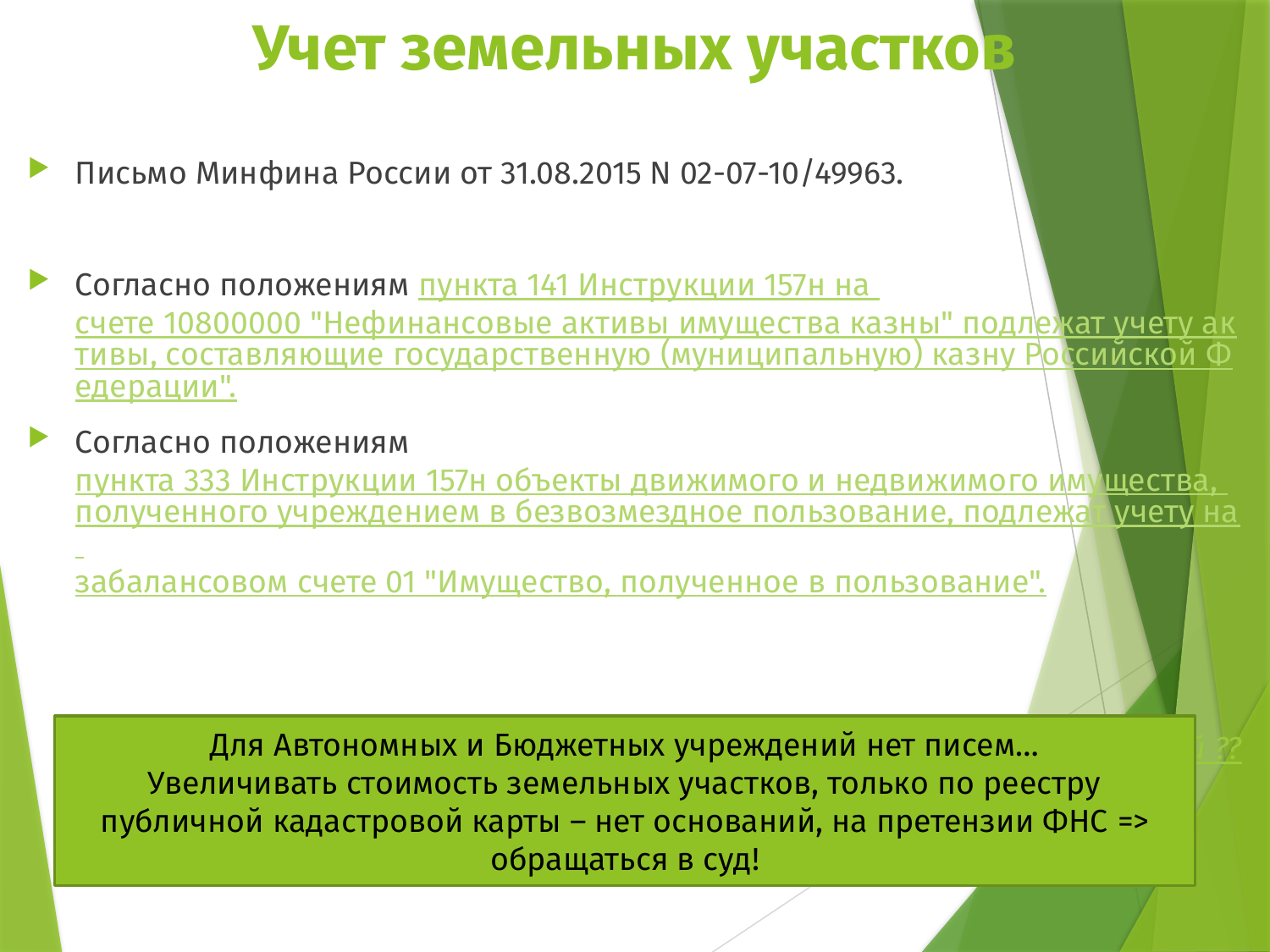

# Учет земельных участков
Письмо Минфина России от 31.08.2015 N 02-07-10/49963.

Согласно положениям пункта 141 Инструкции 157н на счете 10800000 "Нефинансовые активы имущества казны" подлежат учету активы, составляющие государственную (муниципальную) казну Российской Федерации".
Согласно положениям пункта 333 Инструкции 157н объекты движимого и недвижимого имущества, полученного учреждением в безвозмездное пользование, подлежат учету на забалансовом счете 01 "Имущество, полученное в пользование".

Для учреждений нет разъяснений ??

Для Автономных и Бюджетных учреждений нет писем…
Увеличивать стоимость земельных участков, только по реестру публичной кадастровой карты – нет оснований, на претензии ФНС => обращаться в суд!
gosbu.ru